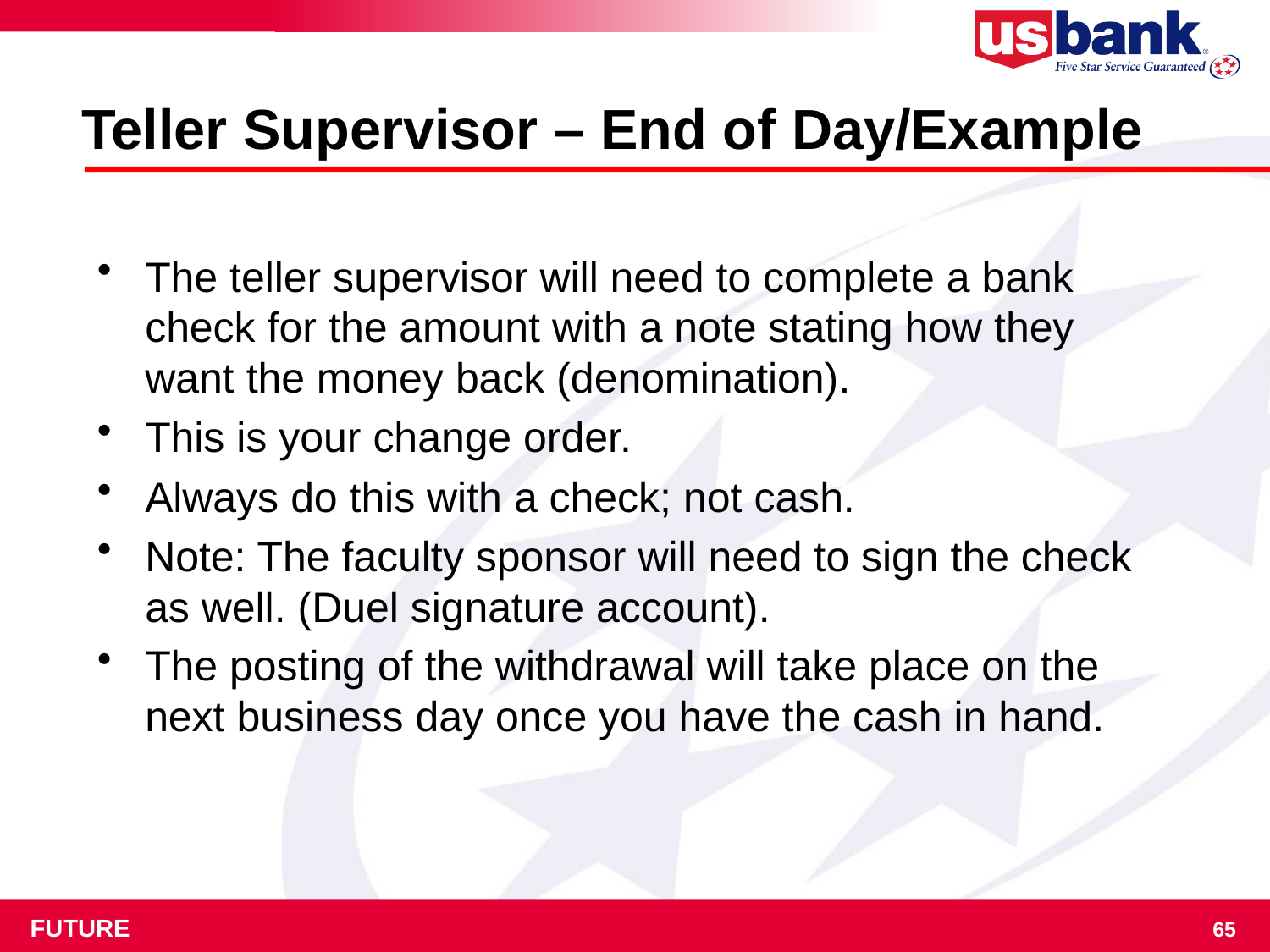

# Teller Supervisor – End of Day/Example
The teller supervisor will need to complete a bank check for the amount with a note stating how they want the money back (denomination).
This is your change order.
Always do this with a check; not cash.
Note: The faculty sponsor will need to sign the check as well. (Duel signature account).
The posting of the withdrawal will take place on the next business day once you have the cash in hand.